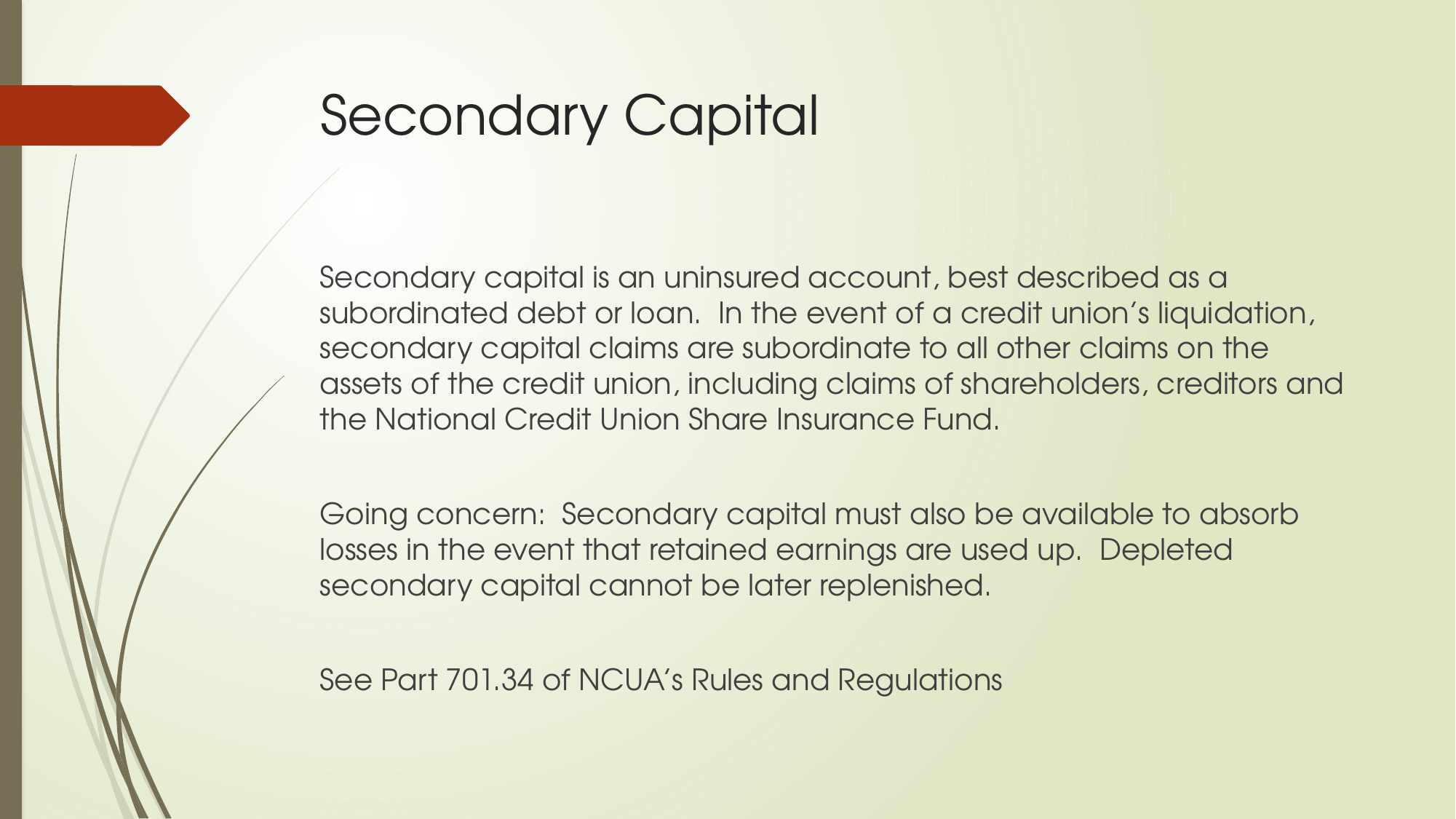

# Secondary Capital

Secondary capital is an uninsured account, best described as a subordinated debt or loan.  In the event of a credit union’s liquidation, secondary capital claims are subordinate to all other claims on the assets of the credit union, including claims of shareholders, creditors and the National Credit Union Share Insurance Fund.

Going concern:  Secondary capital must also be available to absorb losses in the event that retained earnings are used up.  Depleted secondary capital cannot be later replenished.

See Part 701.34 of NCUA’s Rules and Regulations